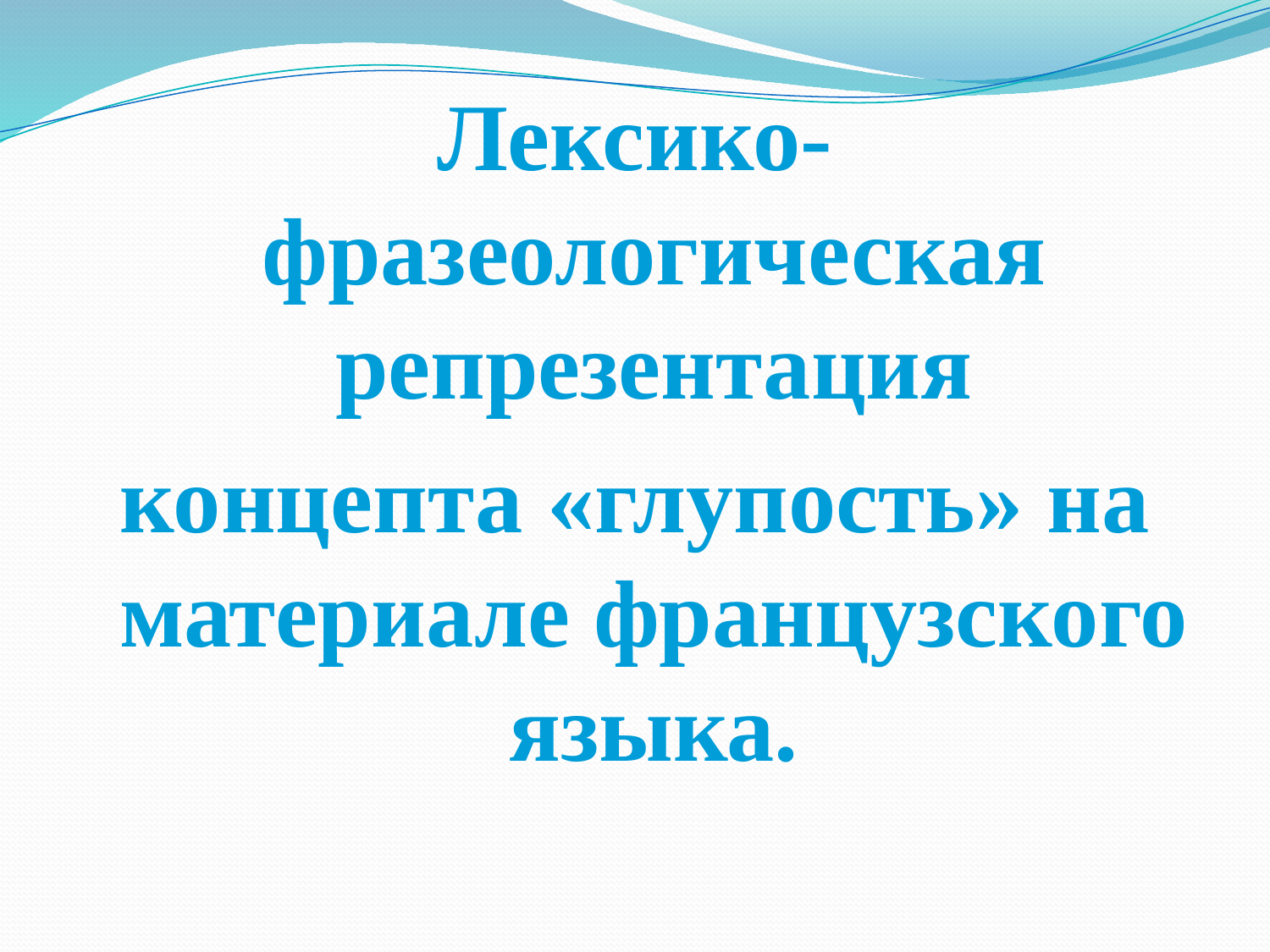

Лексико-фразеологическая репрезентация
концепта «глупость» на материале французского языка.